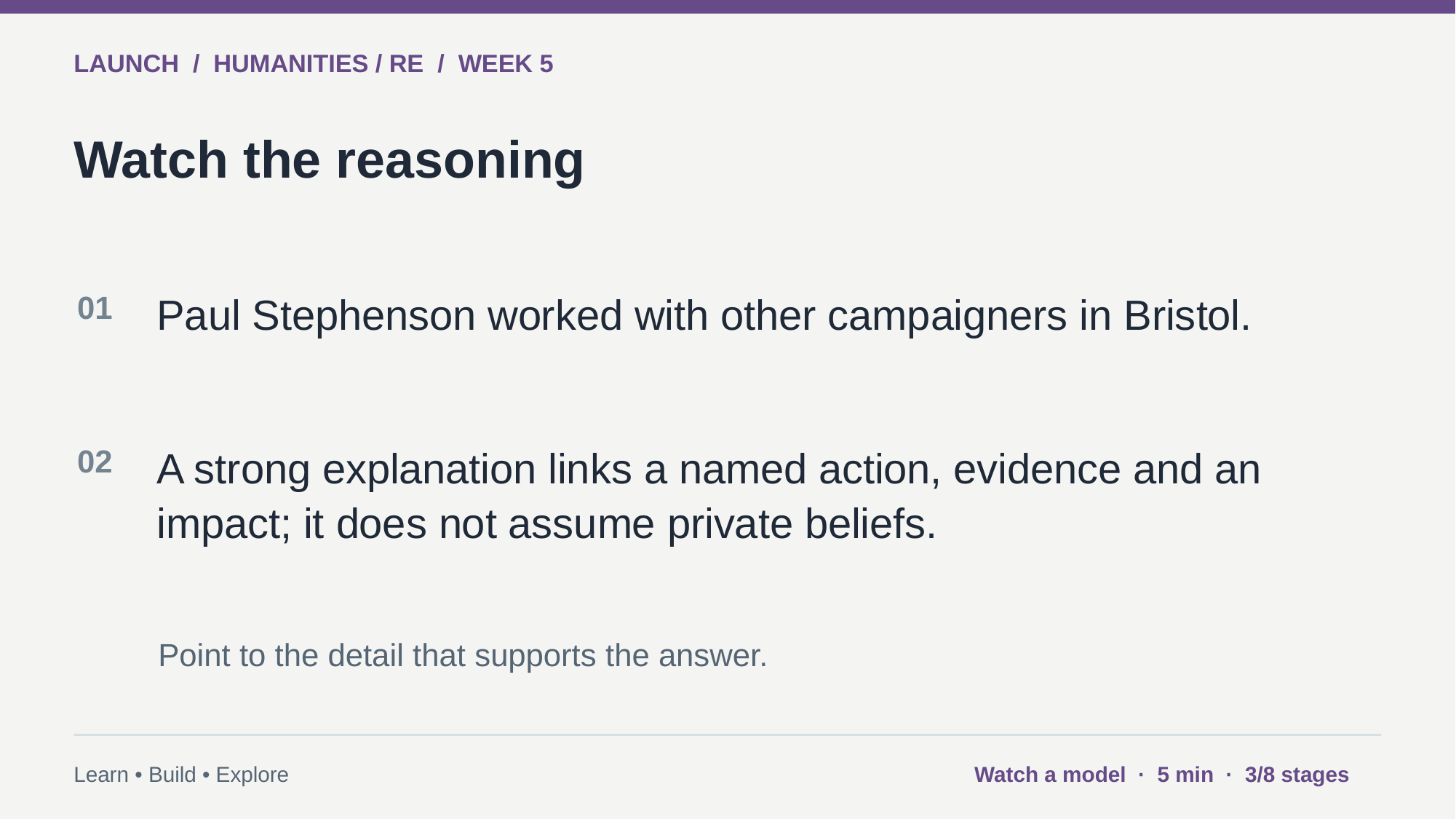

LAUNCH  /  HUMANITIES / RE  /  WEEK 5
Watch the reasoning
01
Paul Stephenson worked with other campaigners in Bristol.
02
A strong explanation links a named action, evidence and an impact; it does not assume private beliefs.
Point to the detail that supports the answer.

Learn • Build • Explore
Watch a model  ·  5 min  ·  3/8 stages